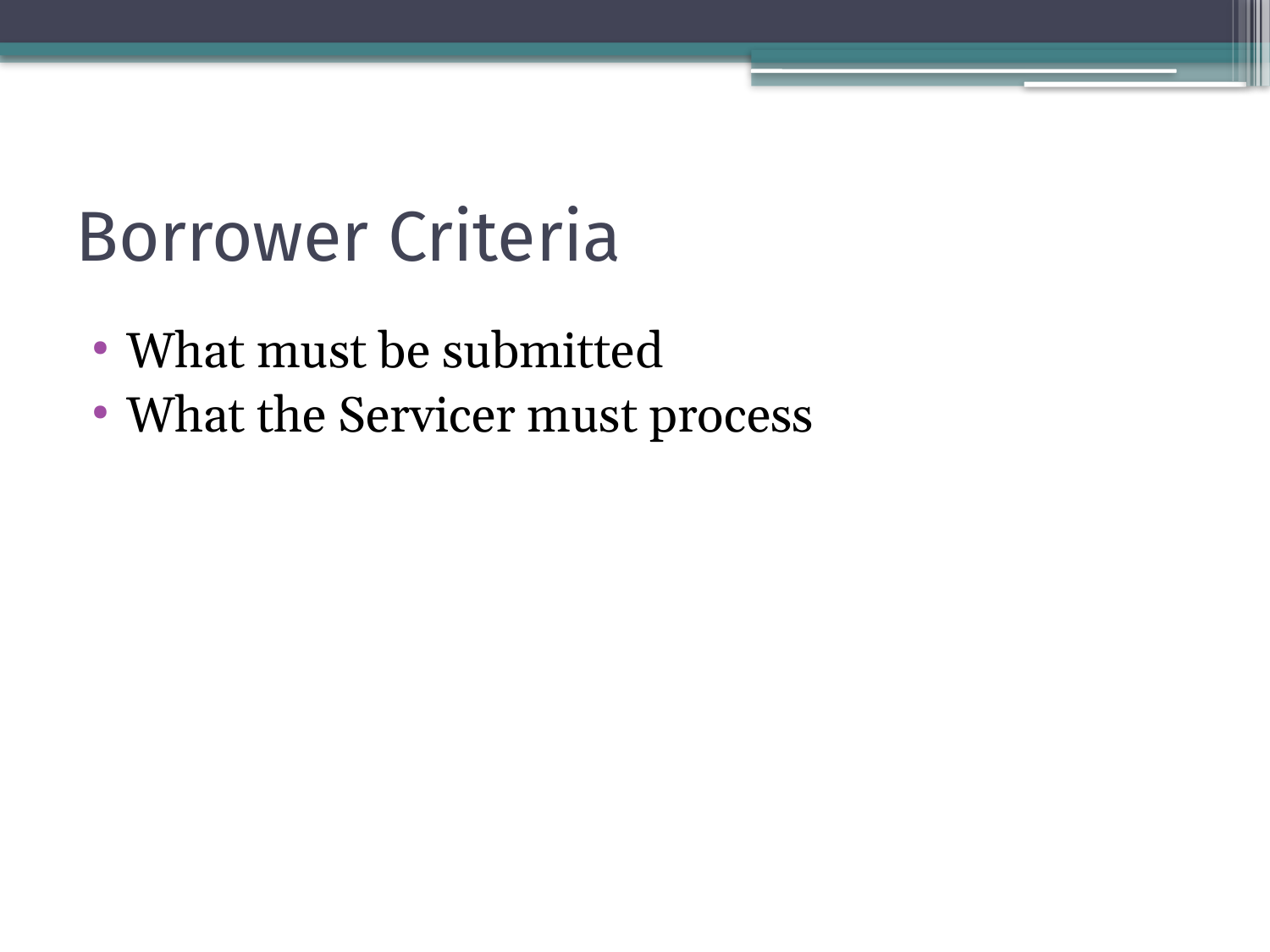

# Borrower Criteria
What must be submitted
What the Servicer must process